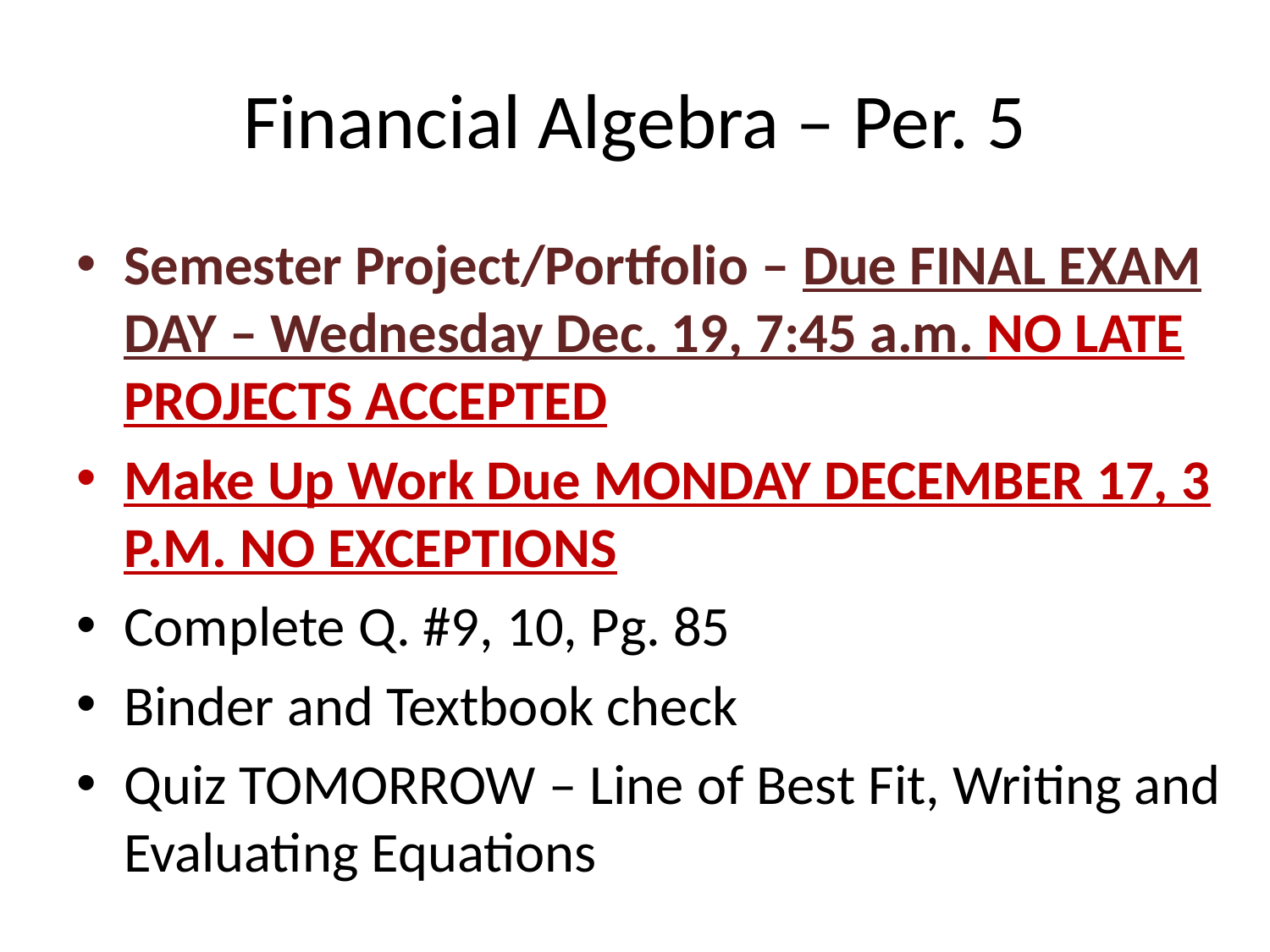

# Financial Algebra – Per. 5
Semester Project/Portfolio – Due FINAL EXAM DAY – Wednesday Dec. 19, 7:45 a.m. NO LATE PROJECTS ACCEPTED
Make Up Work Due MONDAY DECEMBER 17, 3 P.M. NO EXCEPTIONS
Complete Q. #9, 10, Pg. 85
Binder and Textbook check
Quiz TOMORROW – Line of Best Fit, Writing and Evaluating Equations